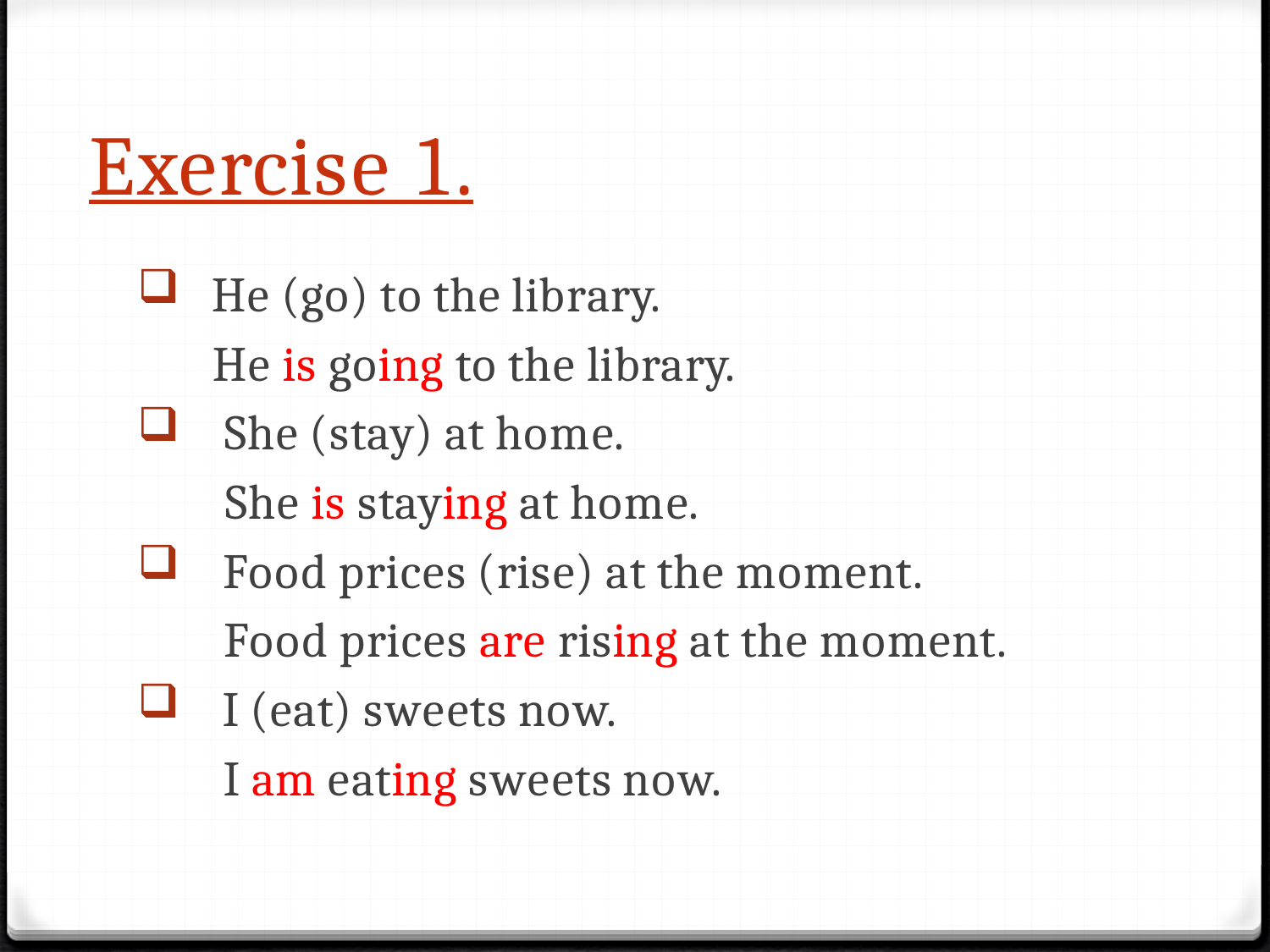

# Exercise 1.
   He (go) to the library.
       He is going to the library.
    She (stay) at home.
        She is staying at home.
    Food prices (rise) at the moment.
        Food prices are rising at the moment.
    I (eat) sweets now.
        I am eating sweets now.